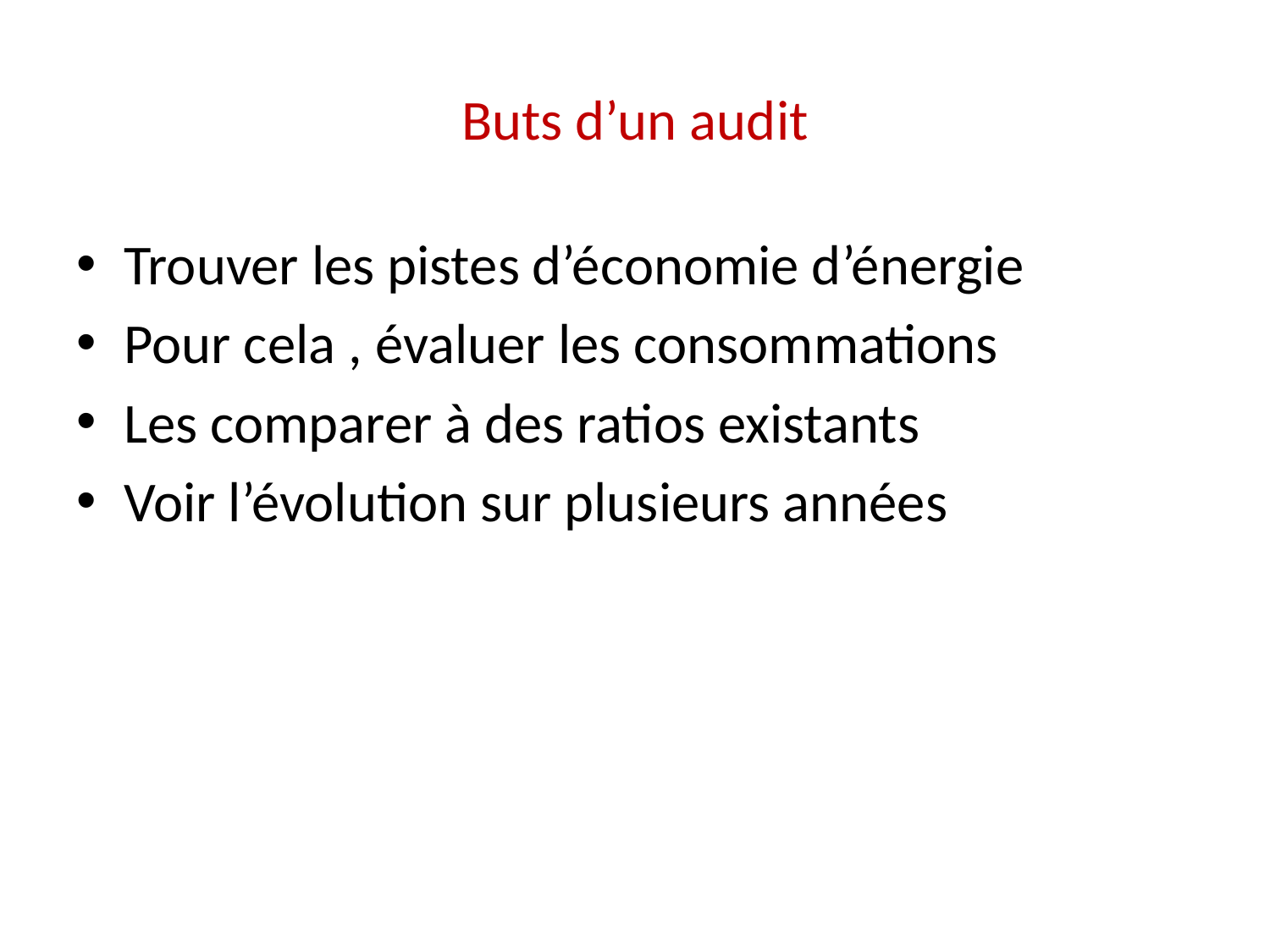

# Buts d’un audit
Trouver les pistes d’économie d’énergie
Pour cela , évaluer les consommations
Les comparer à des ratios existants
Voir l’évolution sur plusieurs années